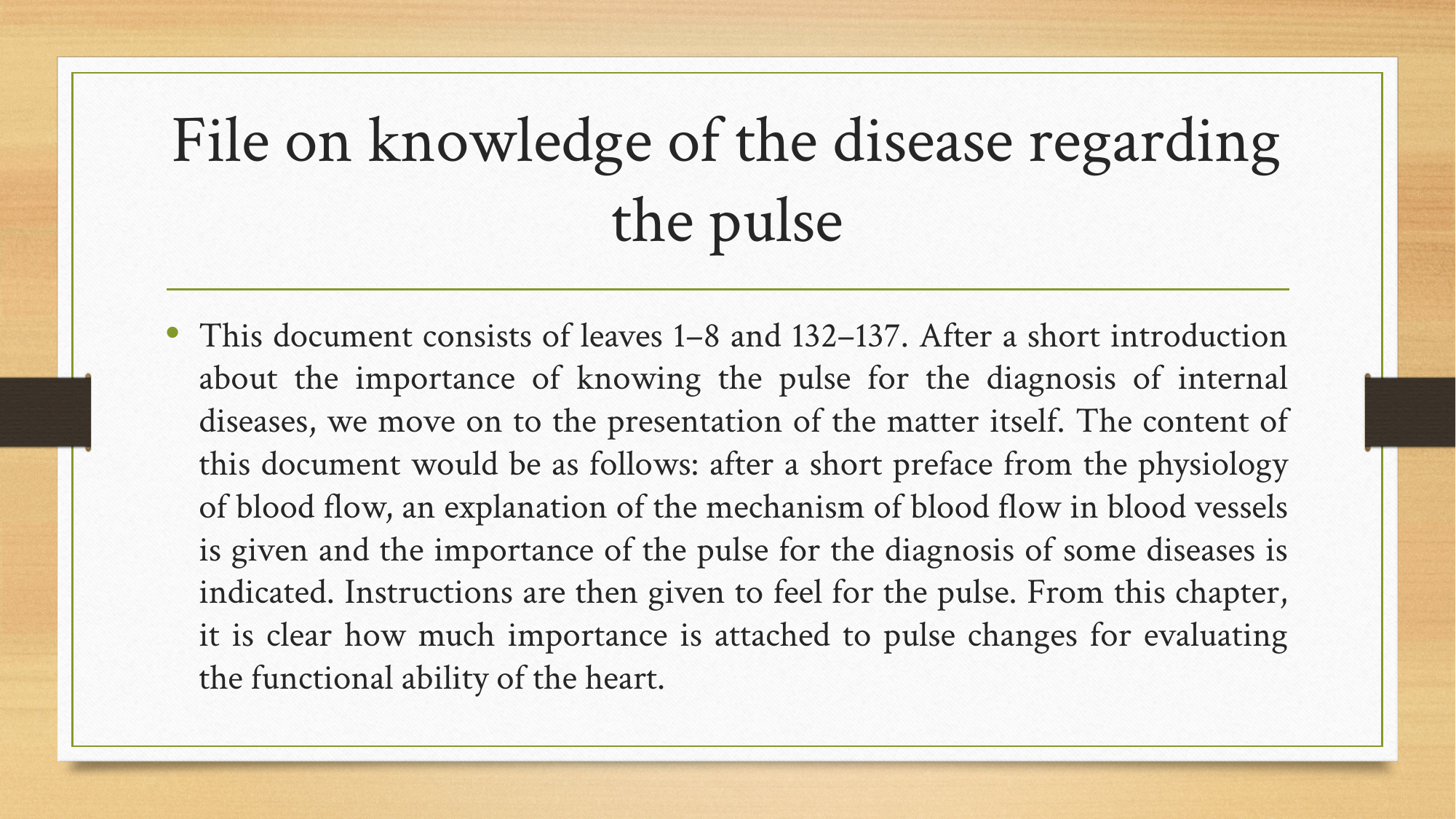

# File on knowledge of the disease regarding the pulse
This document consists of leaves 1–8 and 132–137. After a short introduction about the importance of knowing the pulse for the diagnosis of internal diseases, we move on to the presentation of the matter itself. The content of this document would be as follows: after a short preface from the physiology of blood flow, an explanation of the mechanism of blood flow in blood vessels is given and the importance of the pulse for the diagnosis of some diseases is indicated. Instructions are then given to feel for the pulse. From this chapter, it is clear how much importance is attached to pulse changes for evaluating the functional ability of the heart.